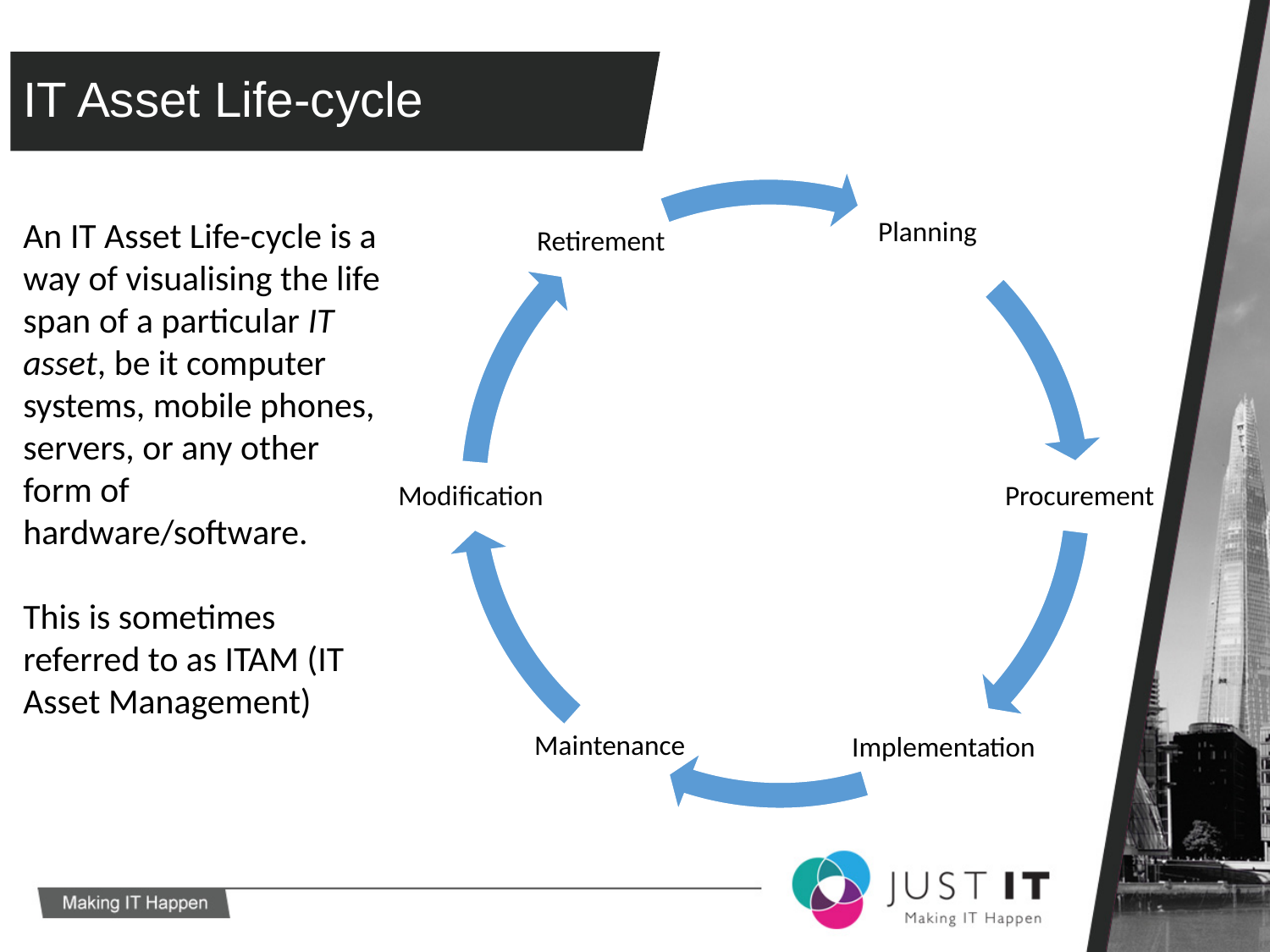

# IT Asset Life-cycle

Planning
Procurement
Implementation
Maintenance
Modification
Retirement
An IT Asset Life-cycle is a way of visualising the life span of a particular IT asset, be it computer systems, mobile phones, servers, or any other form of hardware/software.

This is sometimes referred to as ITAM (IT Asset Management)